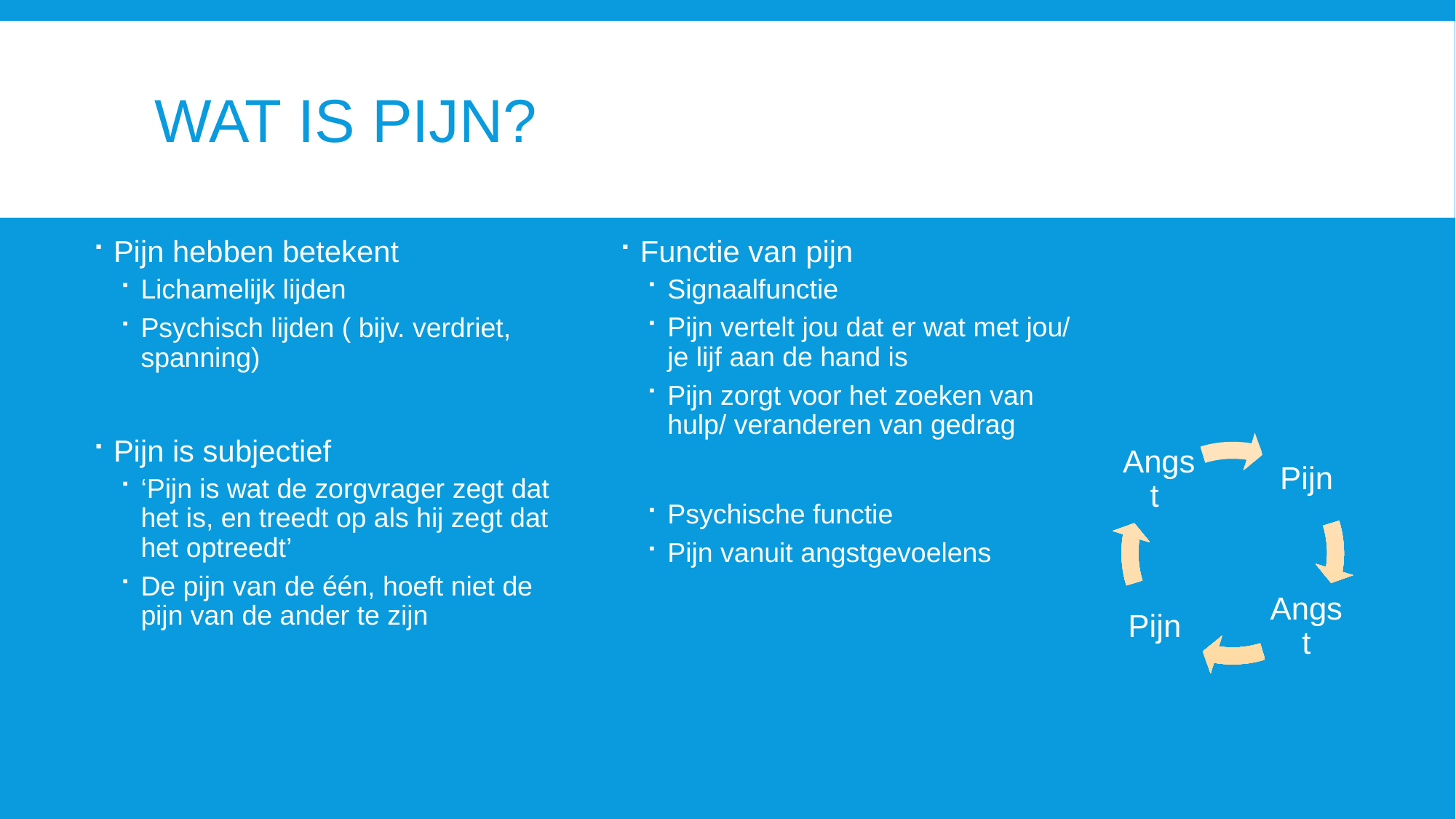

# Wat is pijn?
Functie van pijn
Signaalfunctie
Pijn vertelt jou dat er wat met jou/ je lijf aan de hand is
Pijn zorgt voor het zoeken van hulp/ veranderen van gedrag

Psychische functie
Pijn vanuit angstgevoelens
Pijn hebben betekent
Lichamelijk lijden
Psychisch lijden ( bijv. verdriet, spanning)

Pijn is subjectief
‘Pijn is wat de zorgvrager zegt dat het is, en treedt op als hij zegt dat het optreedt’
De pijn van de één, hoeft niet de pijn van de ander te zijn

Pijn
Angst
Pijn
Angst